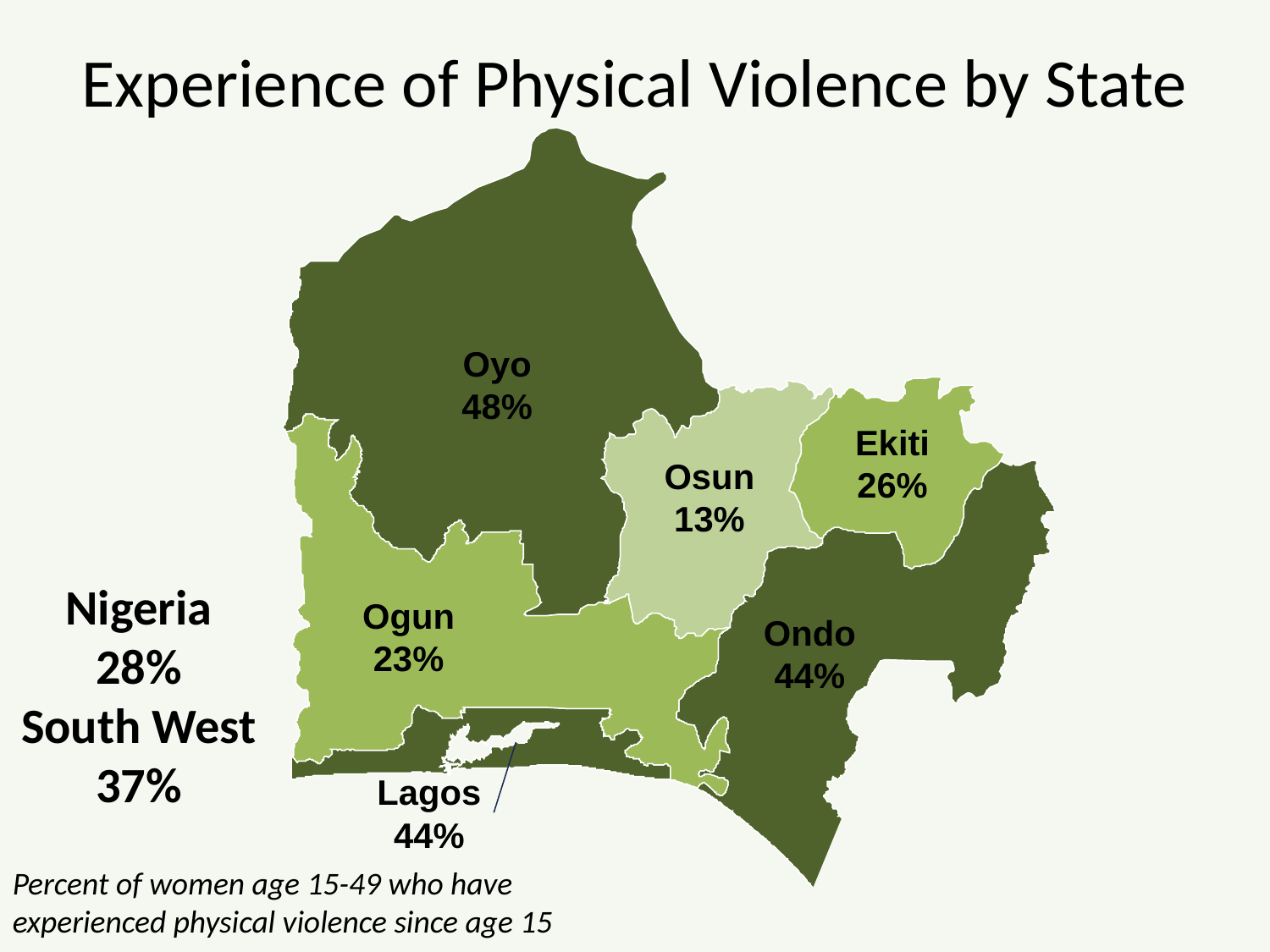

# Experience of Physical Violence by State

Oyo
48%
Ekiti
26%
Osun
13%
Nigeria
28%
South West
37%
Ogun
23%
Ondo
44%
Lagos
44%
Percent of women age 15-49 who have
experienced physical violence since age 15